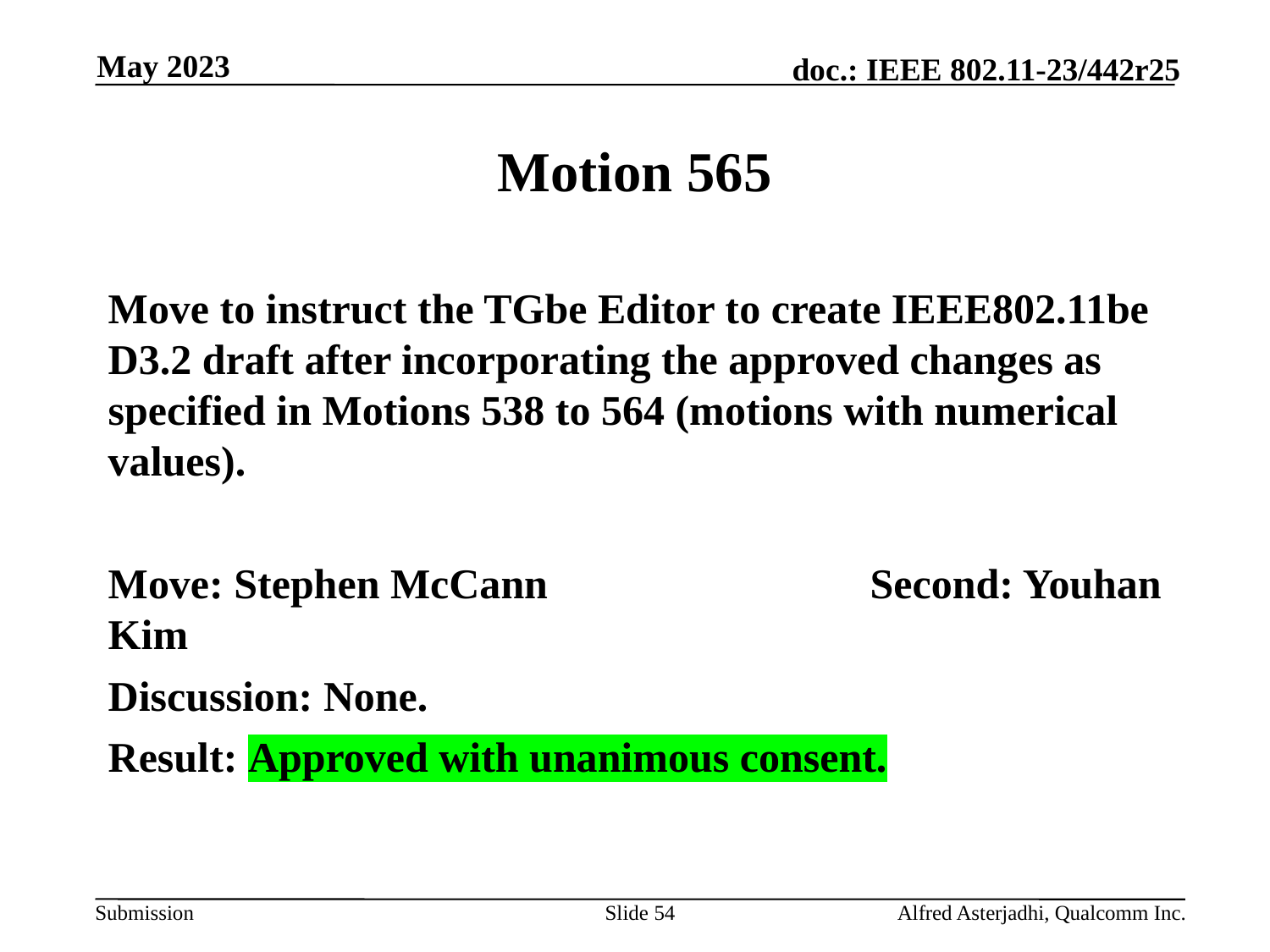

May 2023
# Motion 565
Move to instruct the TGbe Editor to create IEEE802.11be D3.2 draft after incorporating the approved changes as specified in Motions 538 to 564 (motions with numerical values).

Move: Stephen McCann			Second: Youhan Kim
Discussion: None.
Result: Approved with unanimous consent.

Slide 54
Alfred Asterjadhi, Qualcomm Inc.